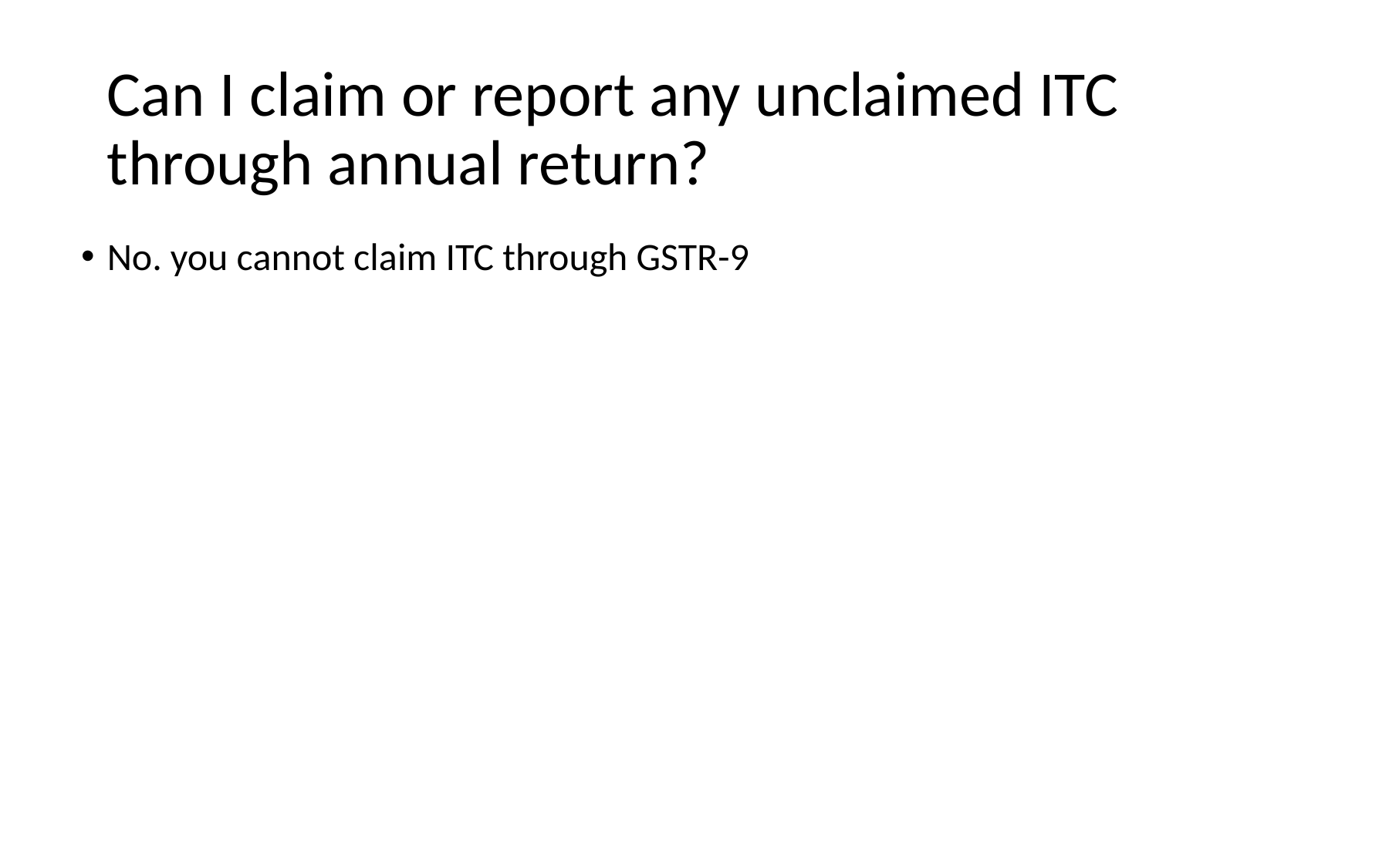

# Can I claim or report any unclaimed ITC through annual return?
No. you cannot claim ITC through GSTR-9